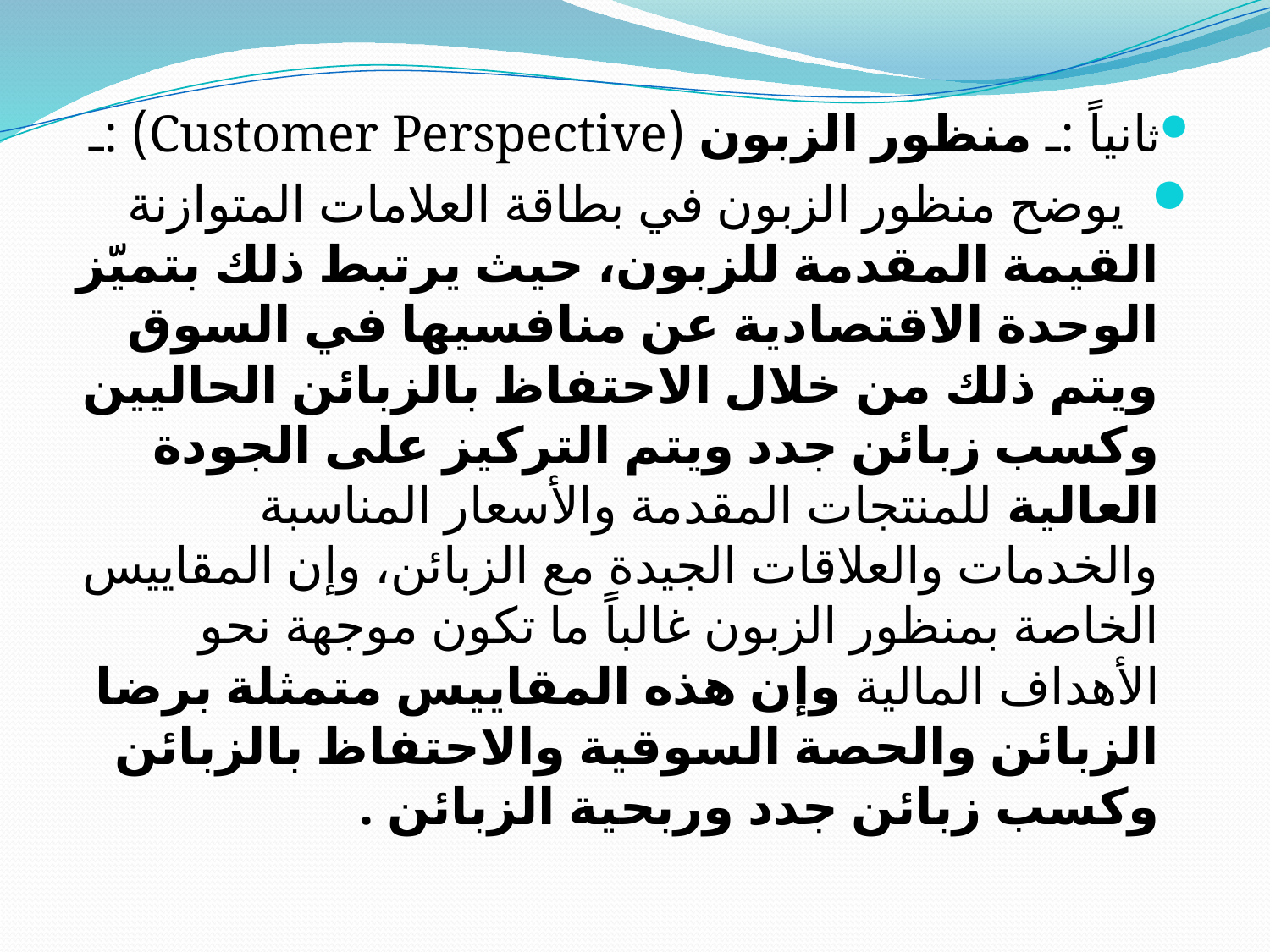

ثانياً :ـ منظور الزبون (Customer Perspective) :ـ
  يوضح منظور الزبون في بطاقة العلامات المتوازنة القيمة المقدمة للزبون، حيث يرتبط ذلك بتميّز الوحدة الاقتصادية عن منافسيها في السوق ويتم ذلك من خلال الاحتفاظ بالزبائن الحاليين وكسب زبائن جدد ويتم التركيز على الجودة العالية للمنتجات المقدمة والأسعار المناسبة والخدمات والعلاقات الجيدة مع الزبائن، وإن المقاييس الخاصة بمنظور الزبون غالباً ما تكون موجهة نحو الأهداف المالية وإن هذه المقاييس متمثلة برضا الزبائن والحصة السوقية والاحتفاظ بالزبائن وكسب زبائن جدد وربحية الزبائن .
#